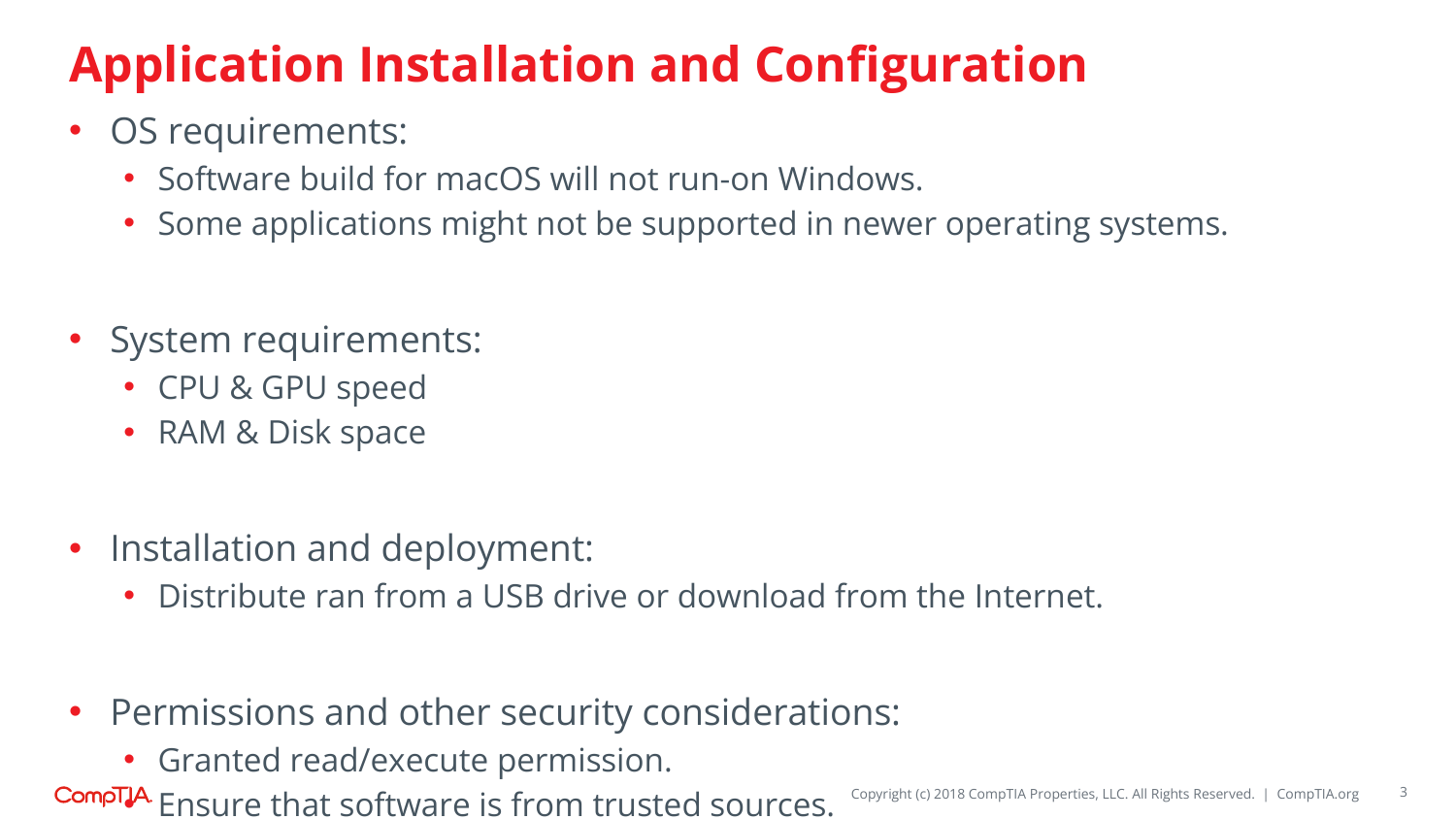

# Application Installation and Configuration
OS requirements:
Software build for macOS will not run-on Windows.
Some applications might not be supported in newer operating systems.

System requirements:
CPU & GPU speed
RAM & Disk space

Installation and deployment:
Distribute ran from a USB drive or download from the Internet.

Permissions and other security considerations:
Granted read/execute permission.
Ensure that software is from trusted sources.

3